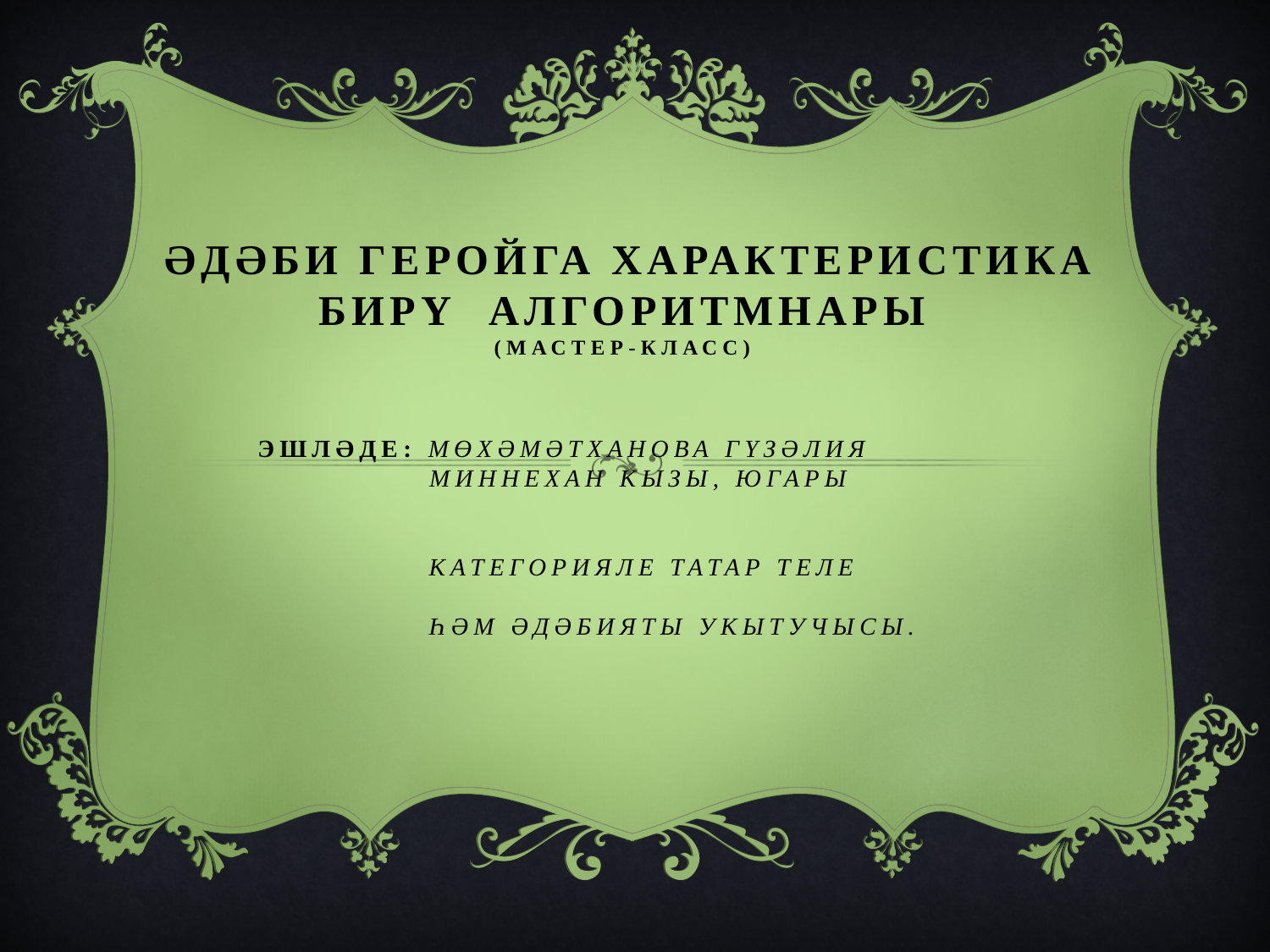

ӘДӘБИ ГЕРОЙГА ХАРАКТЕРИСТИКА БИРҮ  АЛГОРИТМНАРЫ
(мастер-класс)
# Эшләде: Мөхәмәтханова Гүзәлия Миннехан кызы, югары категорияле татар теле һәм әдәбияты укытучысы.